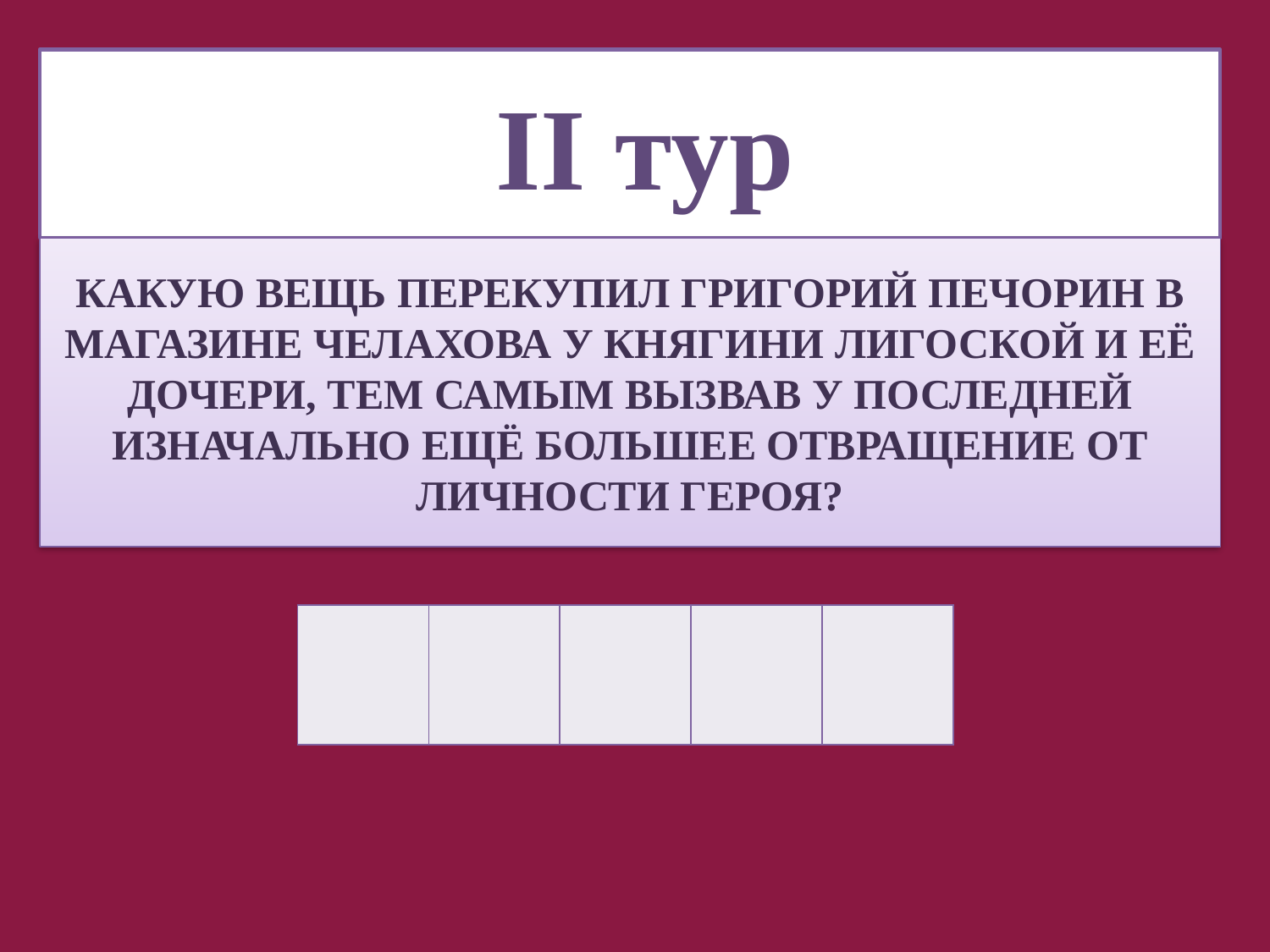

# II тур

КАКУЮ ВЕЩЬ ПЕРЕКУПИЛ ГРИГОРИЙ ПЕЧОРИН В МАГАЗИНЕ ЧЕЛАХОВА У КНЯГИНИ ЛИГОСКОЙ И ЕЁ ДОЧЕРИ, ТЕМ САМЫМ ВЫЗВАВ У ПОСЛЕДНЕЙ ИЗНАЧАЛЬНО ЕЩЁ БОЛЬШЕЕ ОТВРАЩЕНИЕ ОТ ЛИЧНОСТИ ГЕРОЯ?

|  |  |  |  |  |
| --- | --- | --- | --- | --- |